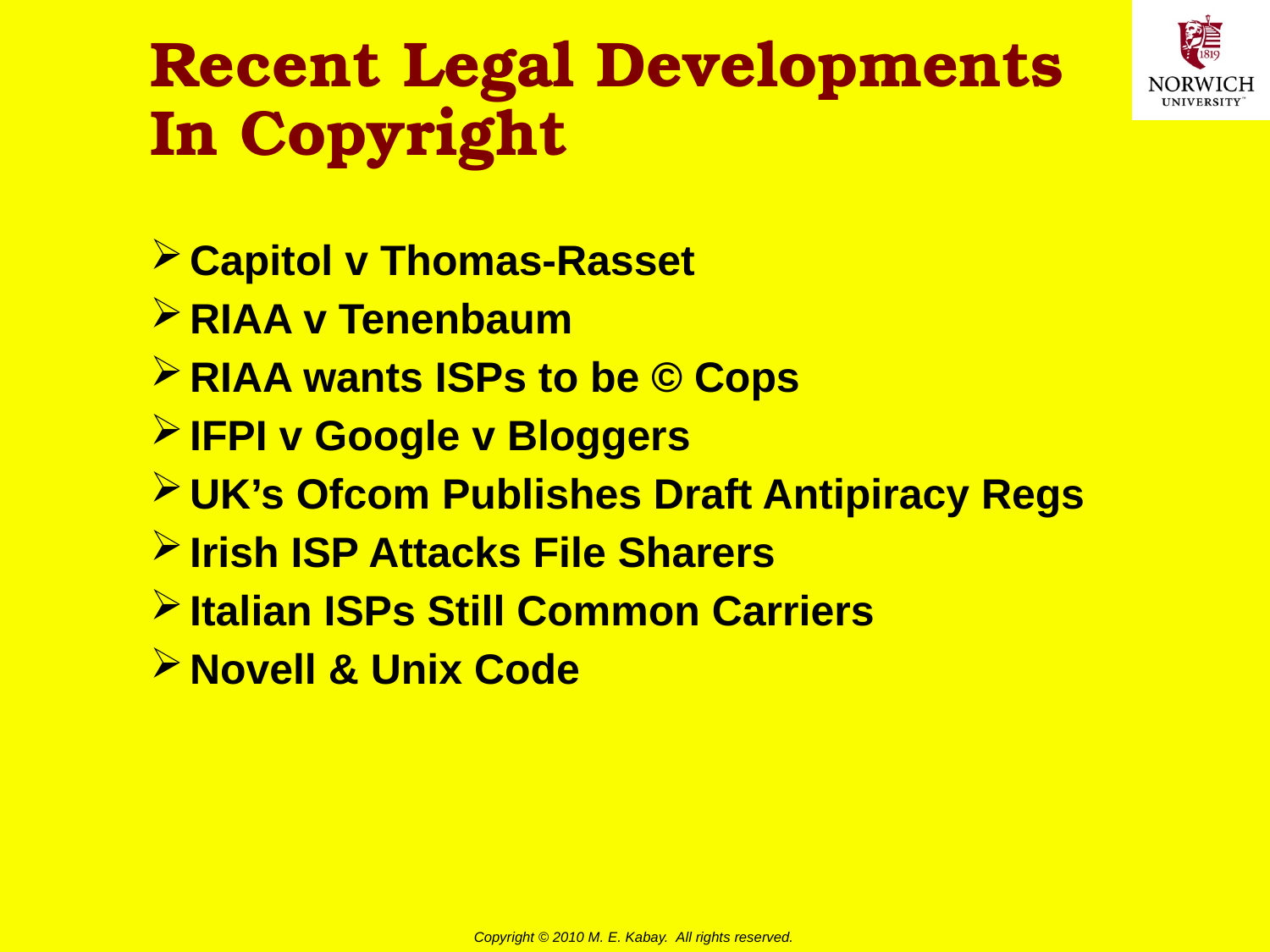

# Recent Legal Developments In Copyright
Capitol v Thomas-Rasset
RIAA v Tenenbaum
RIAA wants ISPs to be © Cops
IFPI v Google v Bloggers
UK’s Ofcom Publishes Draft Antipiracy Regs
Irish ISP Attacks File Sharers
Italian ISPs Still Common Carriers
Novell & Unix Code